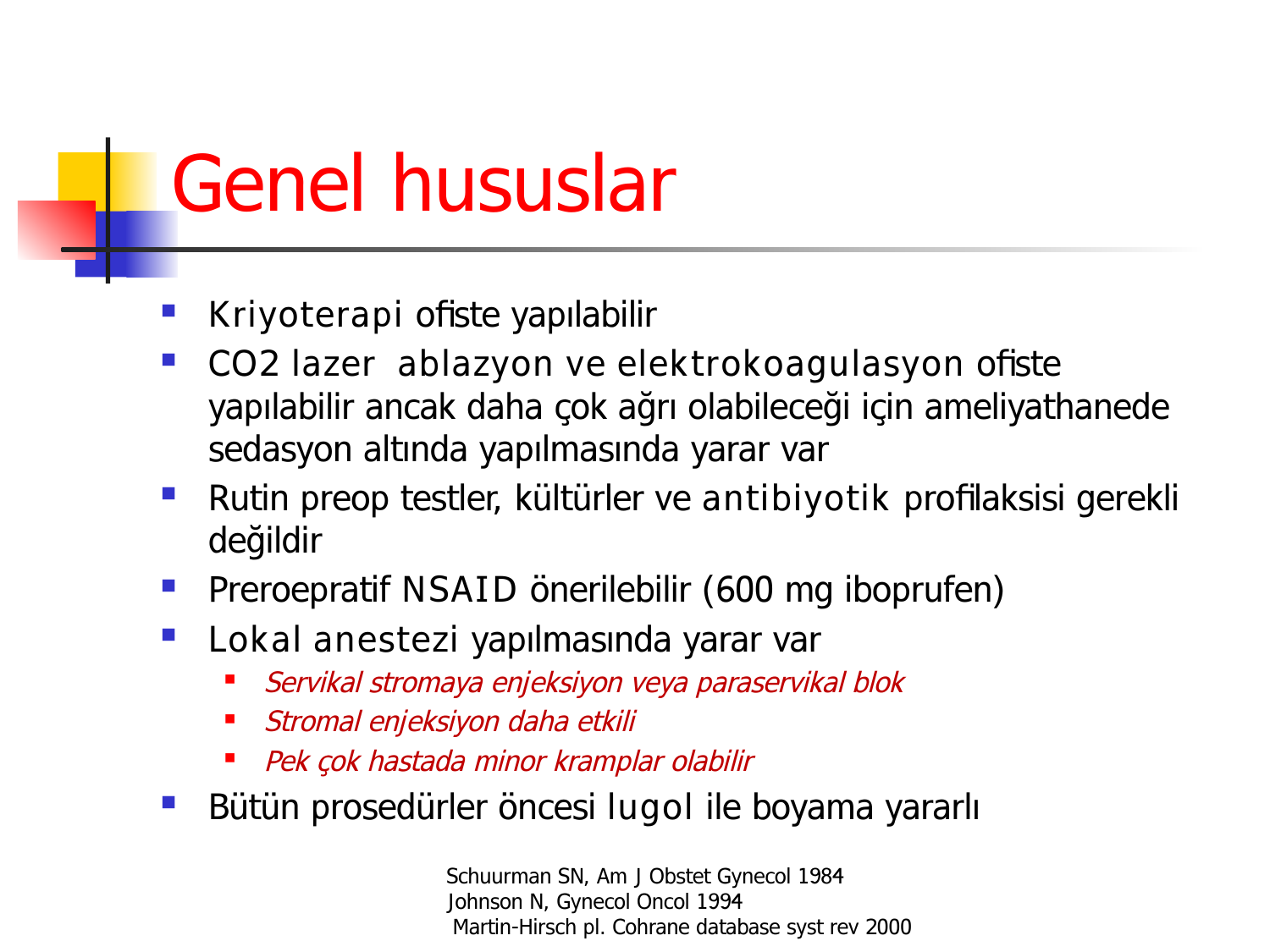

# Genel hususlar
Kriyoterapi ofiste yapılabilir
CO2 lazer  ablazyon ve elektrokoagulasyon ofiste yapılabilir ancak daha çok ağrı olabileceği için ameliyathanede sedasyon altında yapılmasında yarar var
Rutin preop testler, kültürler ve antibiyotik profilaksisi gerekli değildir
Preroepratif NSAID önerilebilir (600 mg iboprufen)
Lokal anestezi yapılmasında yarar var
Servikal stromaya enjeksiyon veya paraservikal blok
Stromal enjeksiyon daha etkili
Pek çok hastada minor kramplar olabilir
Bütün prosedürler öncesi lugol ile boyama yararlı

Schuurman SN, Am J Obstet Gynecol 1984
Johnson N, Gynecol Oncol 1994
 Martin-Hirsch pl. Cohrane database syst rev 2000